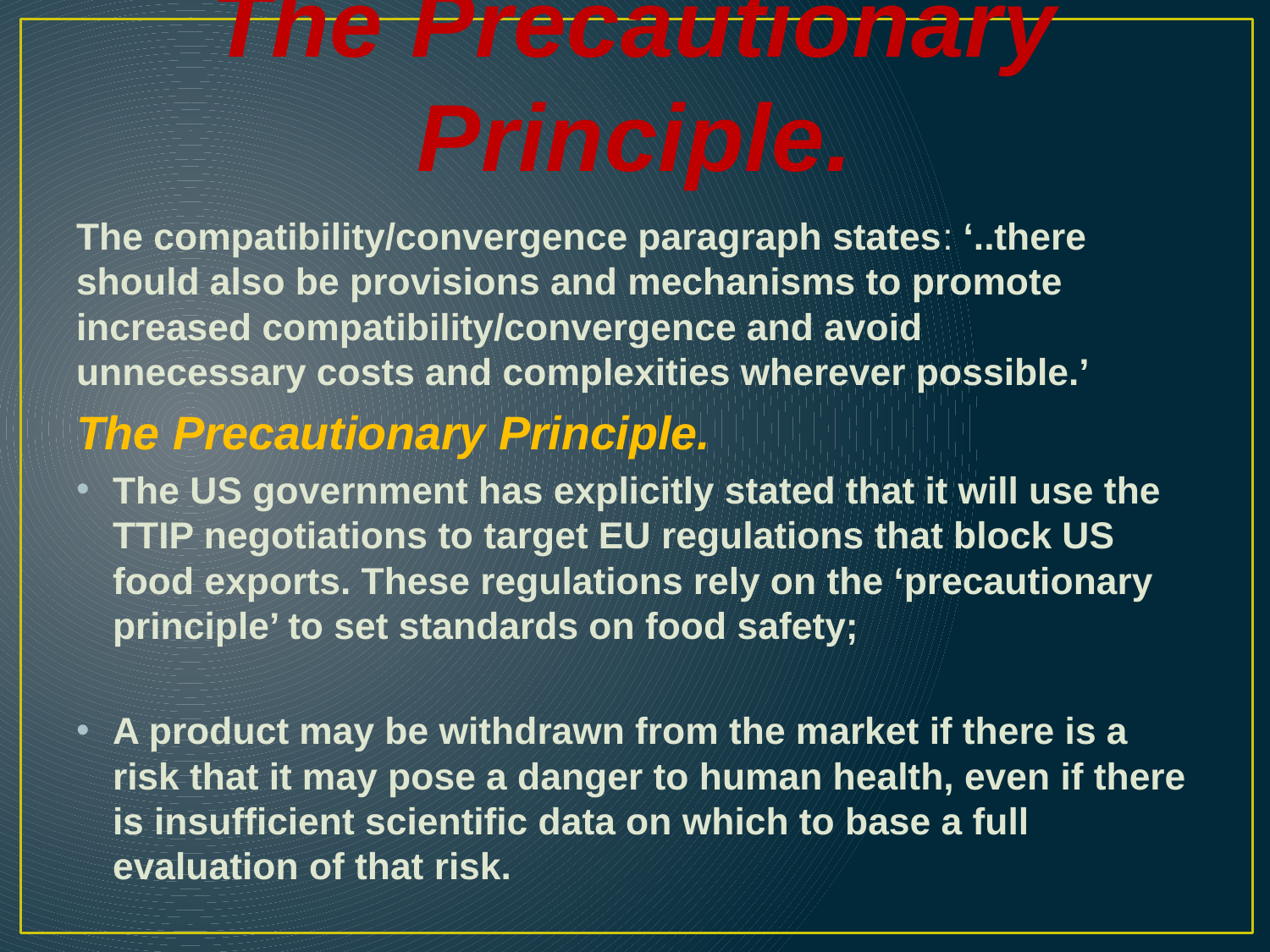

# The Precautionary Principle.
The compatibility/convergence paragraph states: ‘..there should also be provisions and mechanisms to promote increased compatibility/convergence and avoid unnecessary costs and complexities wherever possible.’
The Precautionary Principle.
The US government has explicitly stated that it will use the TTIP negotiations to target EU regulations that block US food exports. These regulations rely on the ‘precautionary principle’ to set standards on food safety;

A product may be withdrawn from the market if there is a risk that it may pose a danger to human health, even if there is insufficient scientific data on which to base a full evaluation of that risk.